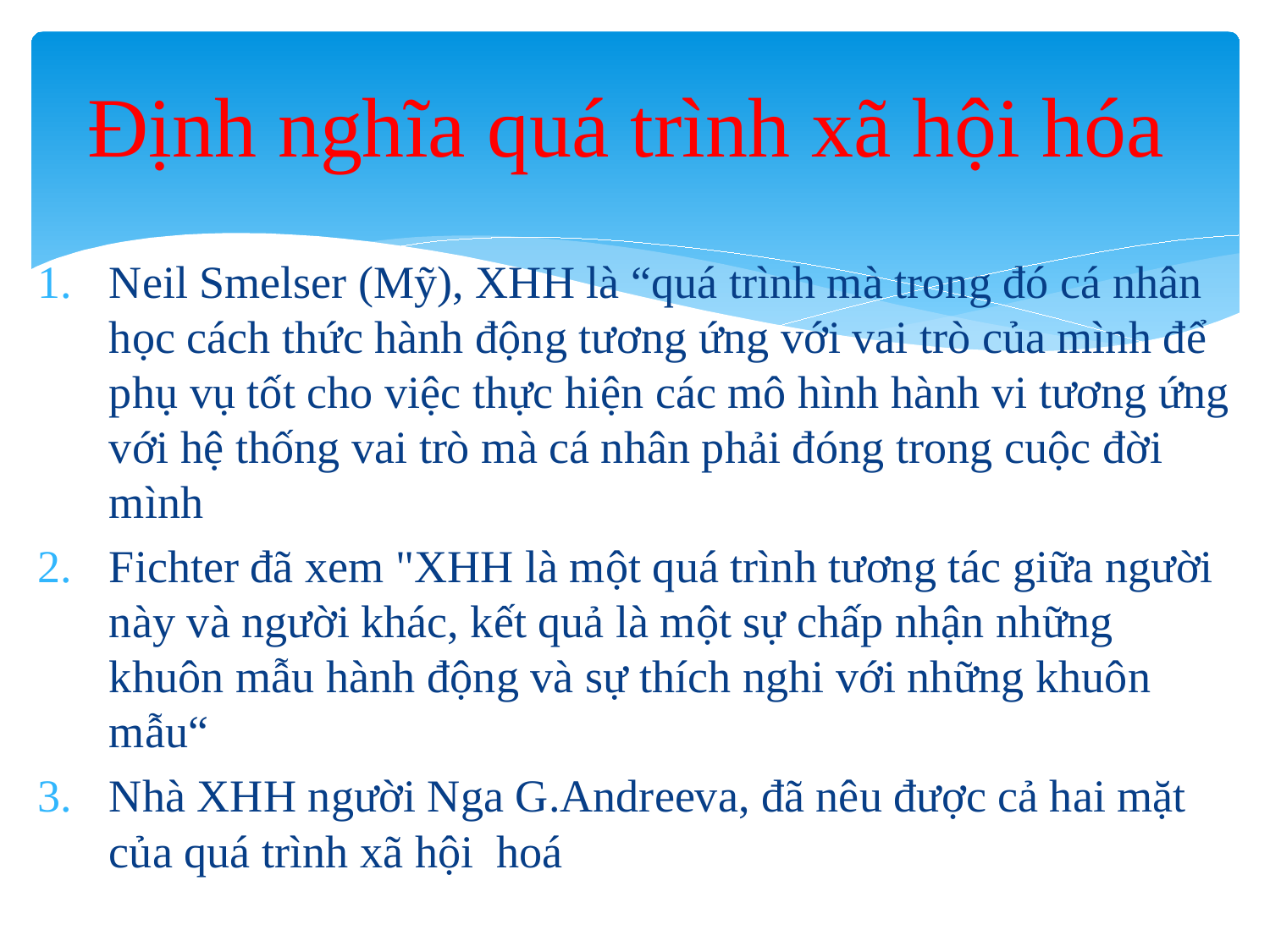

Định nghĩa quá trình xã hội hóa
Neil Smelser (Mỹ), XHH là “quá trình mà trong đó cá nhân học cách thức hành động tương ứng với vai trò của mình để phụ vụ tốt cho việc thực hiện các mô hình hành vi tương ứng với hệ thống vai trò mà cá nhân phải đóng trong cuộc đời mình
Fichter đã xem "XHH là một quá trình tương tác giữa người này và người khác, kết quả là một sự chấp nhận những khuôn mẫu hành động và sự thích nghi với những khuôn mẫu“
Nhà XHH người Nga G.Andreeva, đã nêu được cả hai mặt của quá trình xã hội  hoá